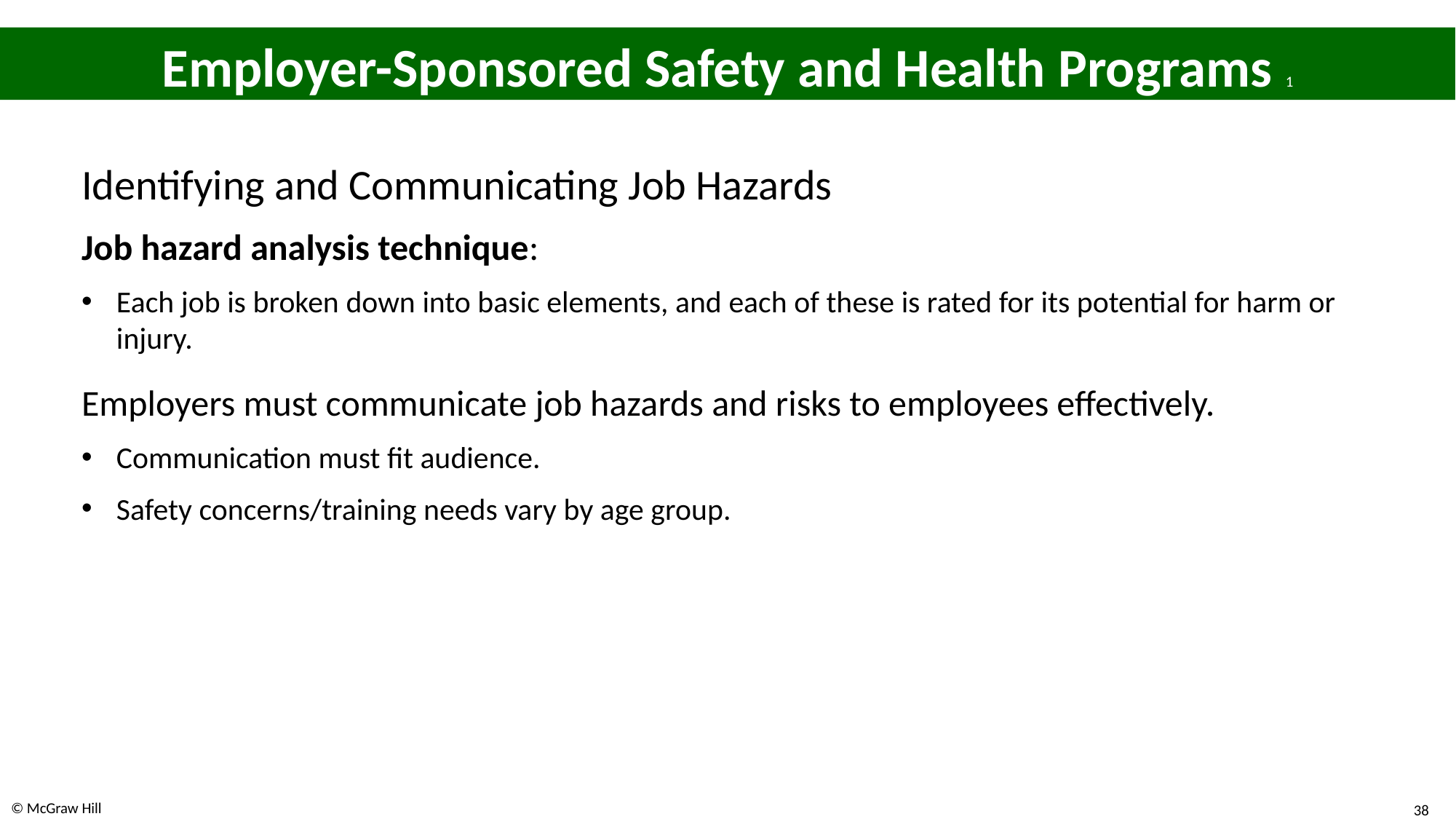

# Employer-Sponsored Safety and Health Programs 1
Identifying and Communicating Job Hazards
Job hazard analysis technique:
Each job is broken down into basic elements, and each of these is rated for its potential for harm or injury.
Employers must communicate job hazards and risks to employees effectively.
Communication must fit audience.
Safety concerns/training needs vary by age group.